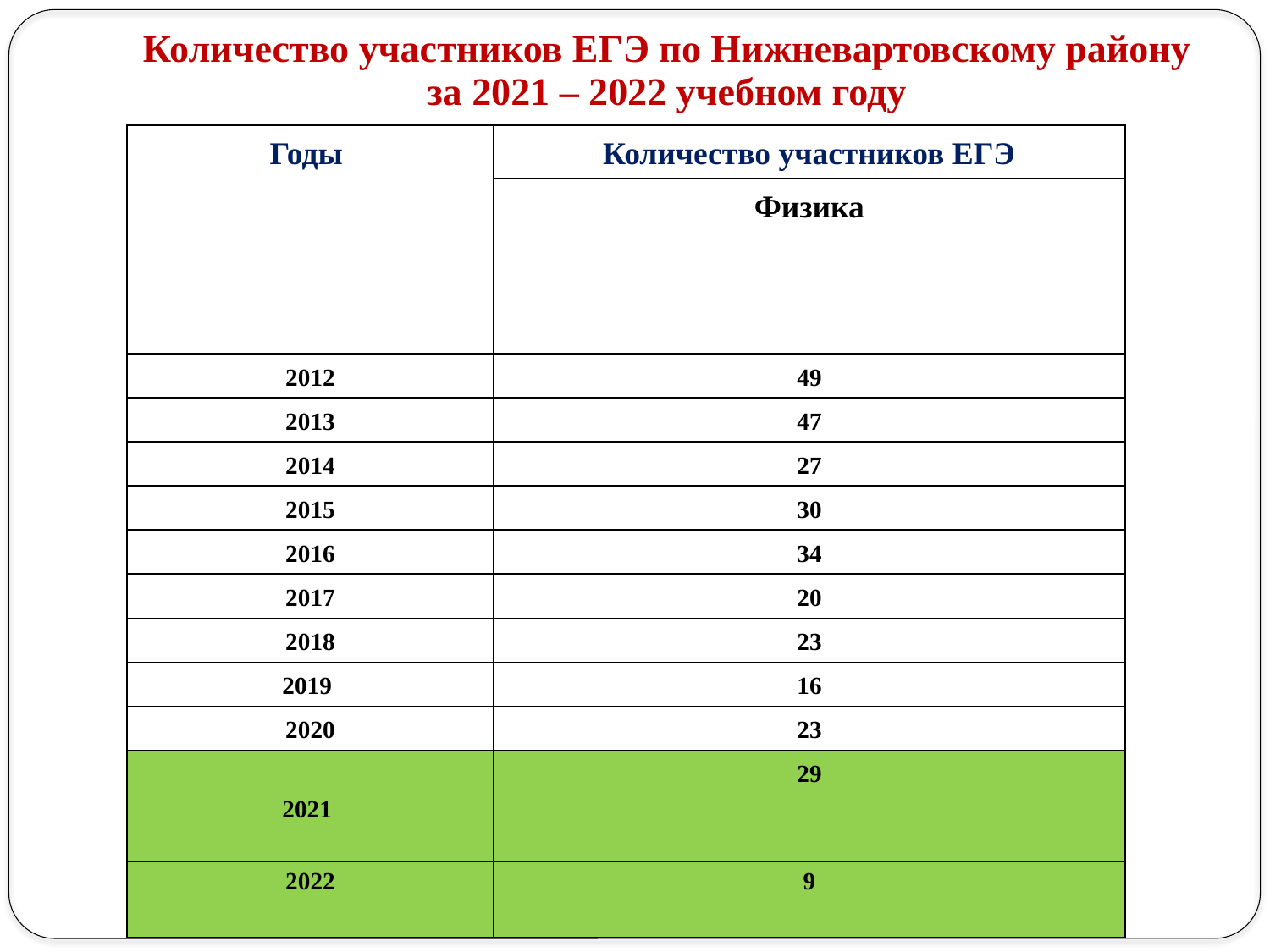

Количество участников ЕГЭ по Нижневартовскому району за 2021 – 2022 учебном году
| Годы | Количество участников ЕГЭ |
| --- | --- |
|  | Физика |
| 2012 | 49 |
| 2013 | 47 |
| 2014 | 27 |
| 2015 | 30 |
| 2016 | 34 |
| 2017 | 20 |
| 2018 | 23 |
| 2019 | 16 |
| 2020 | 23 |
| 2021 | 29 |
| 2022 | 9 |